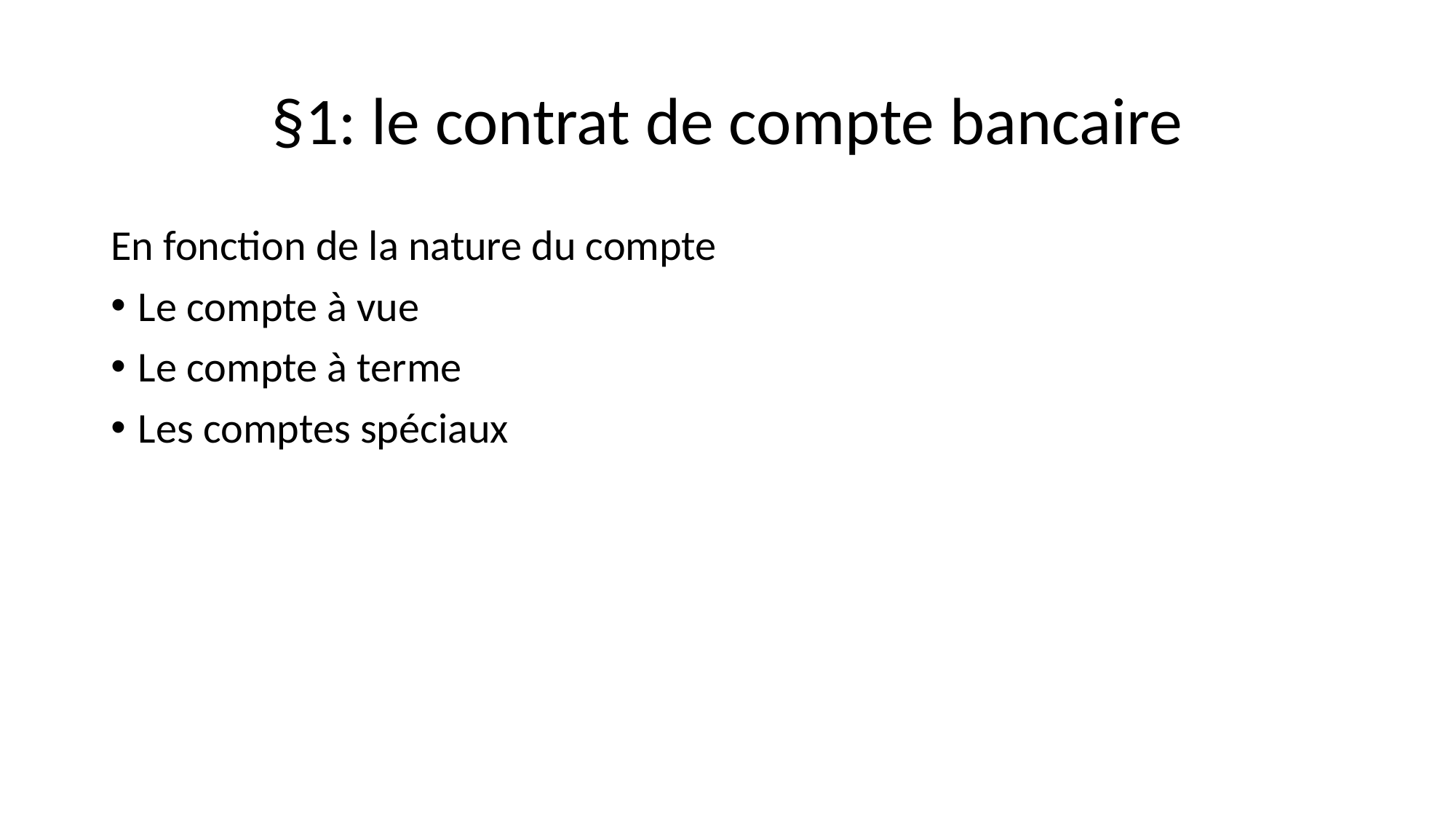

# §1: le contrat de compte bancaire
En fonction de la nature du compte
Le compte à vue
Le compte à terme
Les comptes spéciaux